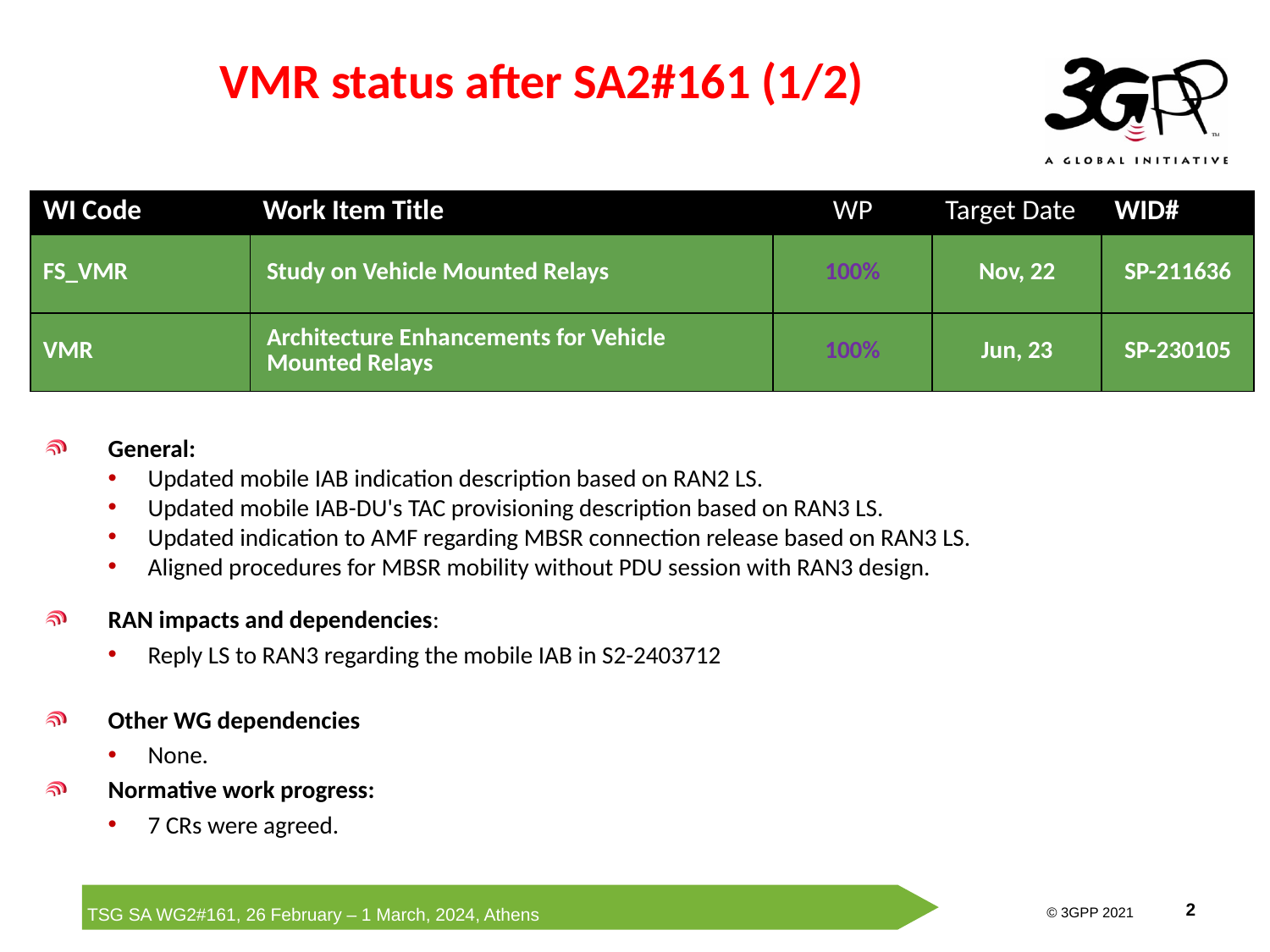

# VMR status after SA2#161 (1/2)
| WI Code | Work Item Title | WP | Target Date | WID# |
| --- | --- | --- | --- | --- |
| FS\_VMR | Study on Vehicle Mounted Relays | 100% | Nov, 22 | SP-211636 |
| VMR | Architecture Enhancements for Vehicle Mounted Relays | 100% | Jun, 23 | SP-230105 |
General:
Updated mobile IAB indication description based on RAN2 LS.
Updated mobile IAB-DU's TAC provisioning description based on RAN3 LS.
Updated indication to AMF regarding MBSR connection release based on RAN3 LS.
Aligned procedures for MBSR mobility without PDU session with RAN3 design.

RAN impacts and dependencies:
Reply LS to RAN3 regarding the mobile IAB in S2-2403712

Other WG dependencies
None.
Normative work progress:
7 CRs were agreed.